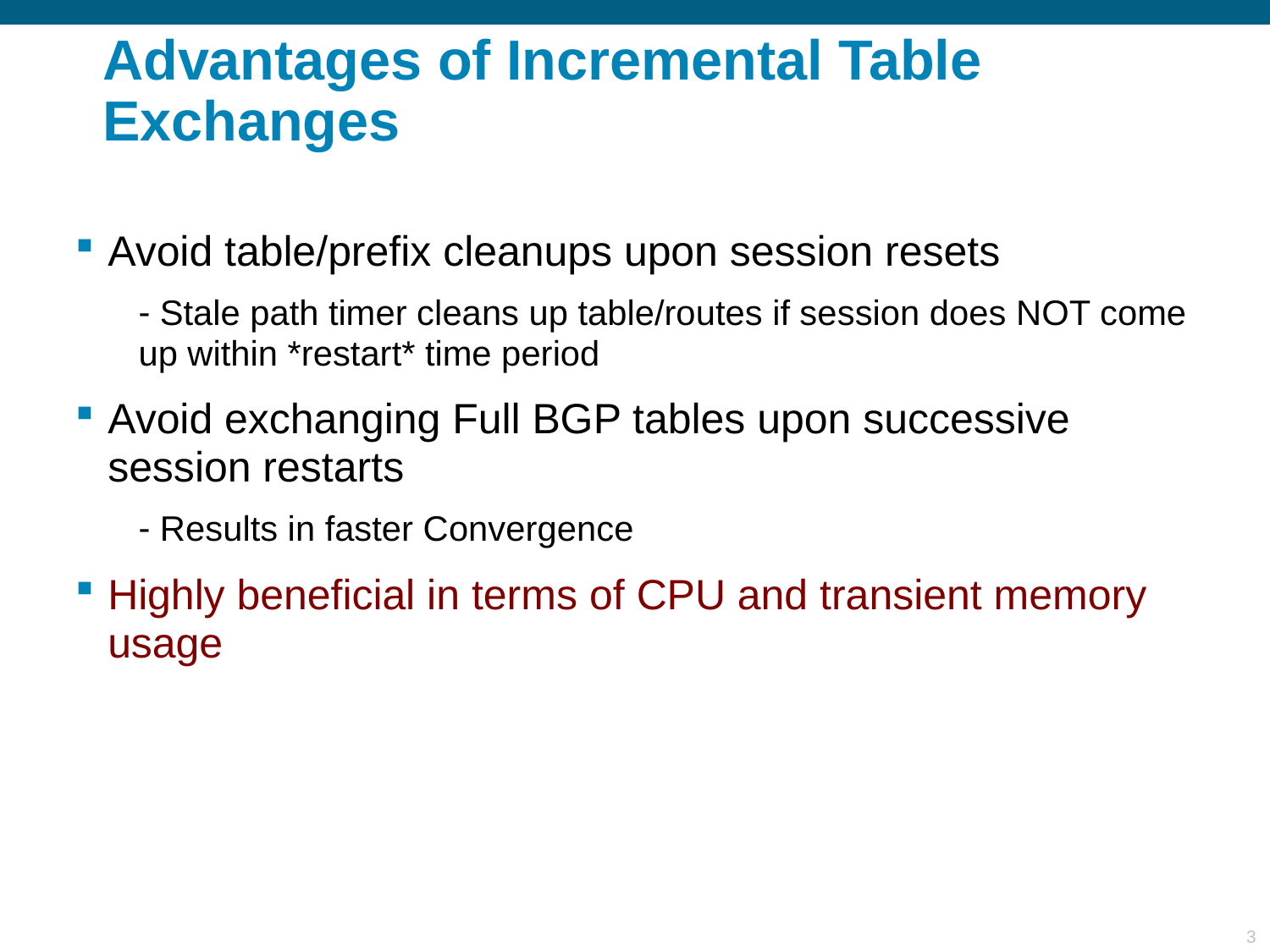

# Advantages of Incremental Table Exchanges
Avoid table/prefix cleanups upon session resets
 Stale path timer cleans up table/routes if session does NOT come up within *restart* time period
Avoid exchanging Full BGP tables upon successive session restarts
 Results in faster Convergence
Highly beneficial in terms of CPU and transient memory usage